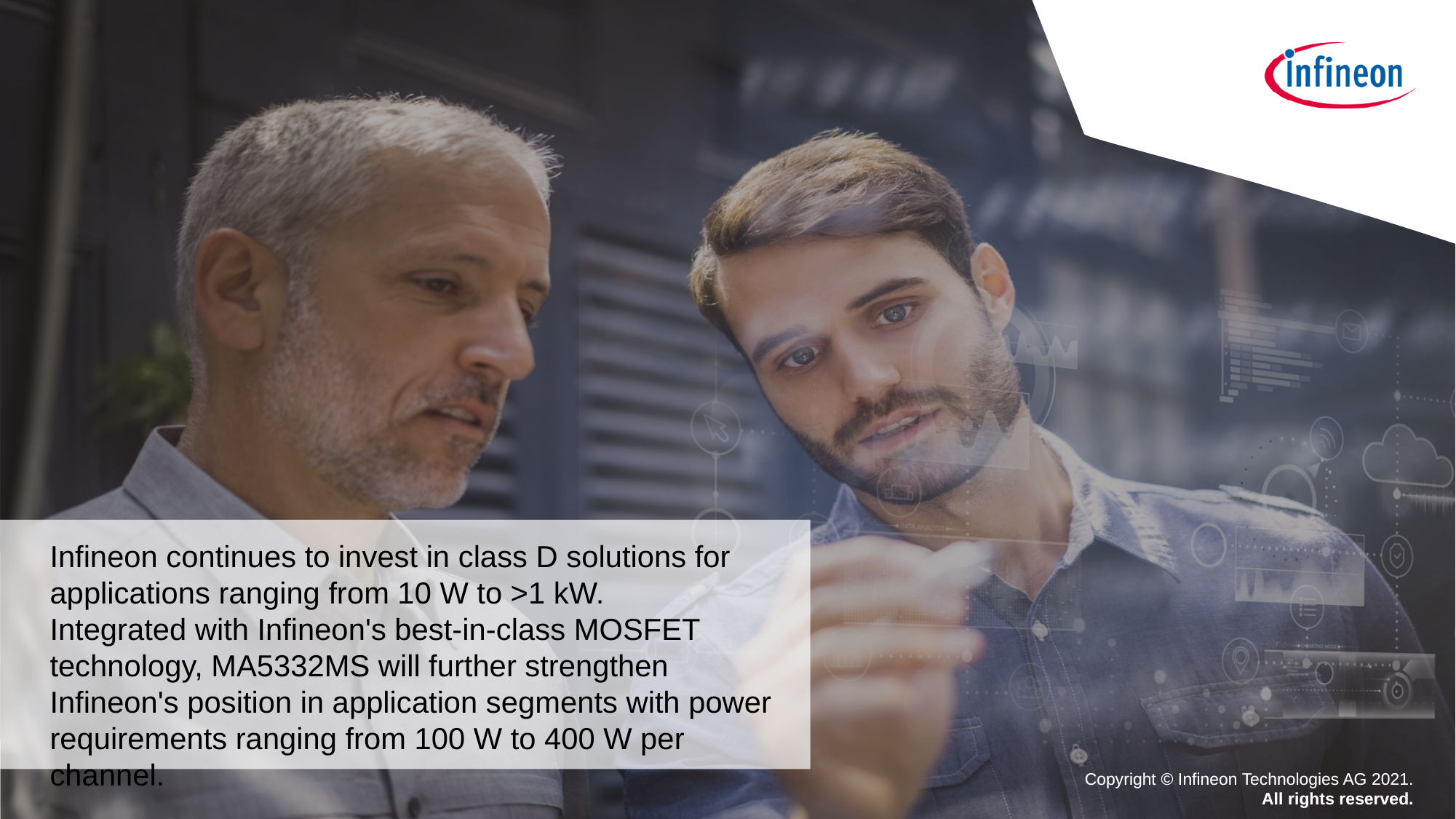

Infineon continues to invest in class D solutions for applications ranging from 10 W to >1 kW.
Integrated with Infineon's best-in-class MOSFET technology, MA5332MS will further strengthen Infineon's position in application segments with power requirements ranging from 100 W to 400 W per channel.
Copyright © Infineon Technologies AG 2021.
All rights reserved.